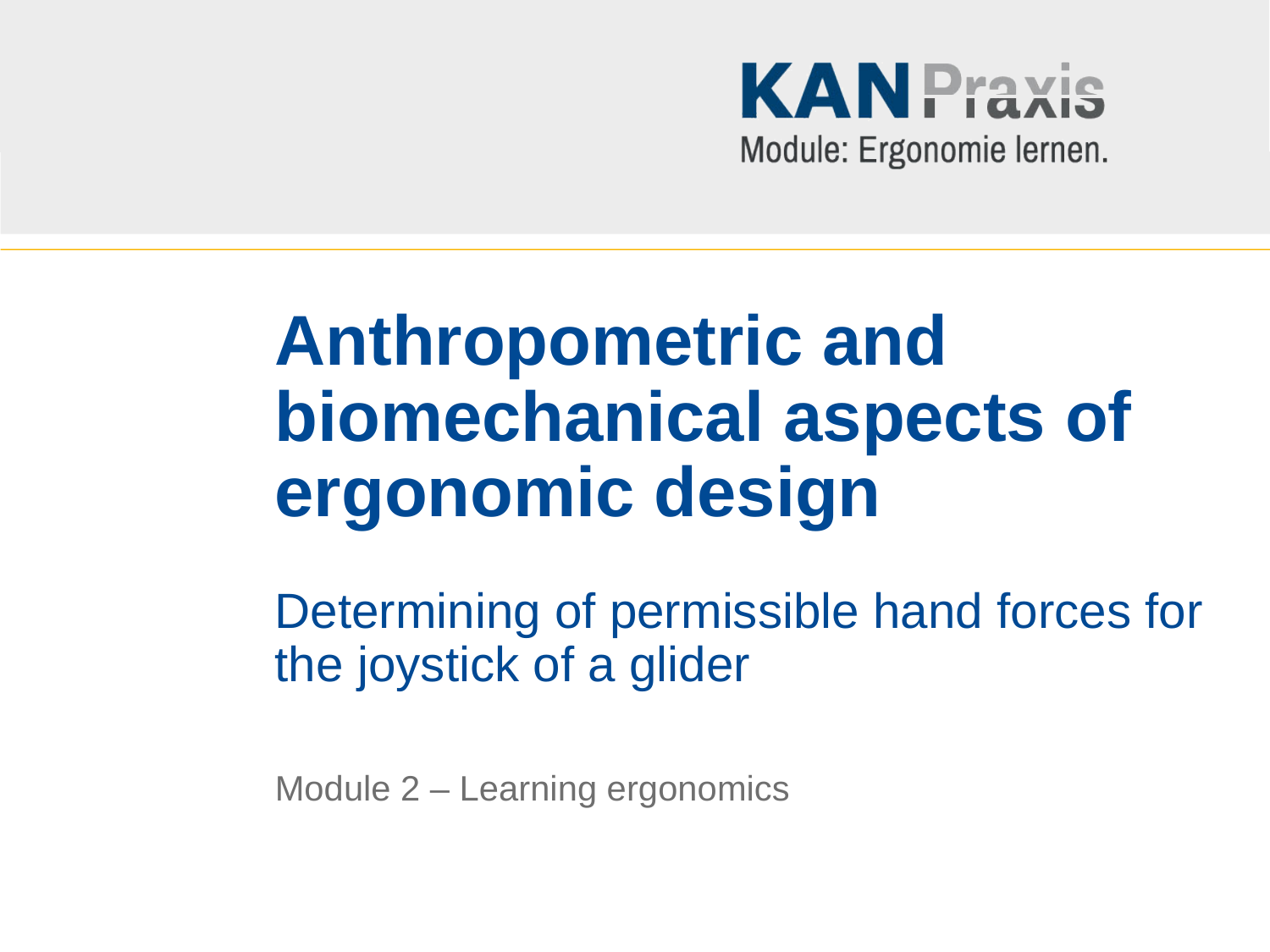

# Anthropometric and biomechanical aspects of ergonomic design Determining of permissible hand forces for the joystick of a glider
Module 2 – Learning ergonomics